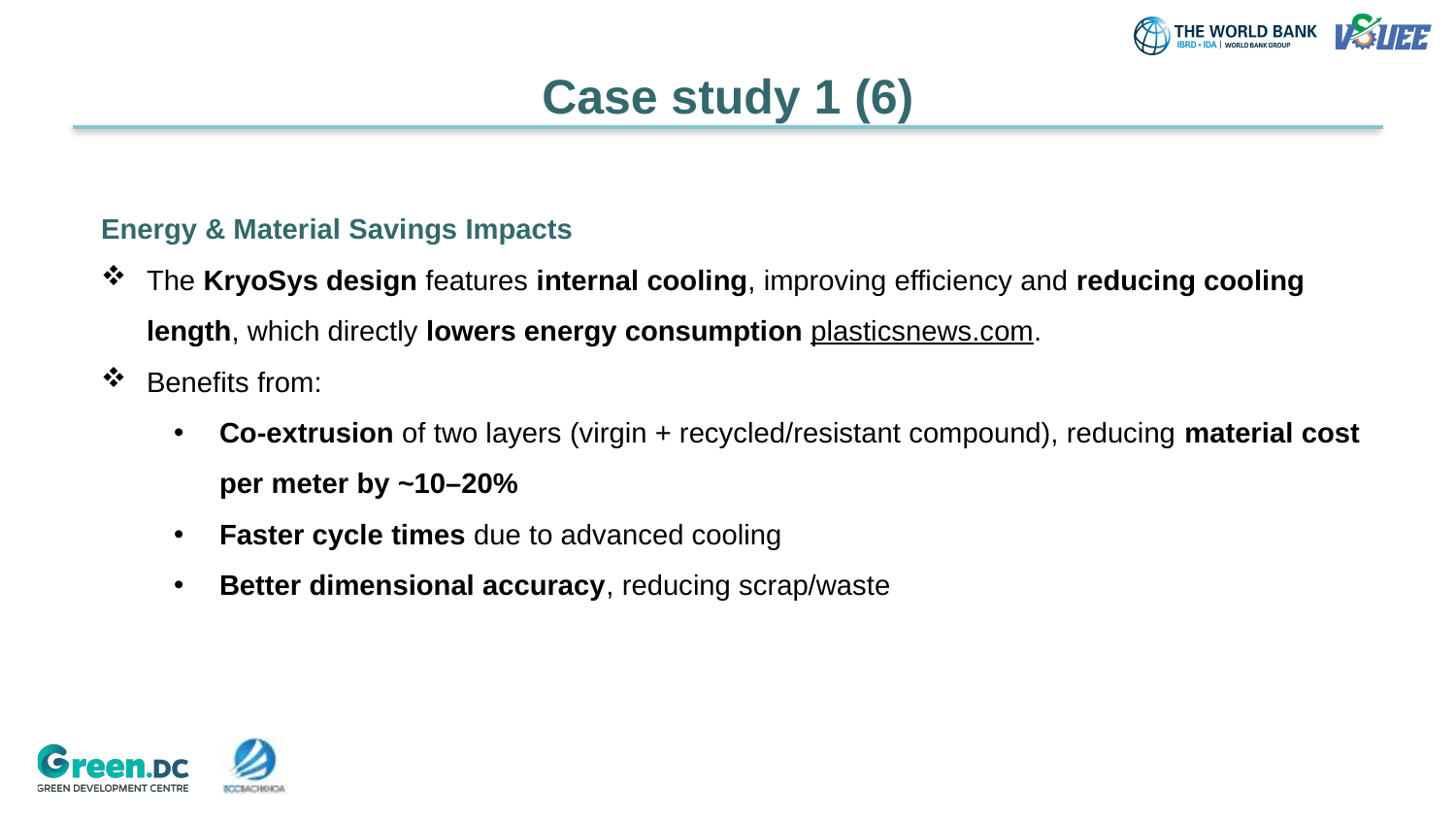

# Case study 1 (6)
Energy & Material Savings Impacts
The KryoSys design features internal cooling, improving efficiency and reducing cooling length, which directly lowers energy consumption plasticsnews.com.
Benefits from:
Co-extrusion of two layers (virgin + recycled/resistant compound), reducing material cost per meter by ~10–20%
Faster cycle times due to advanced cooling
Better dimensional accuracy, reducing scrap/waste